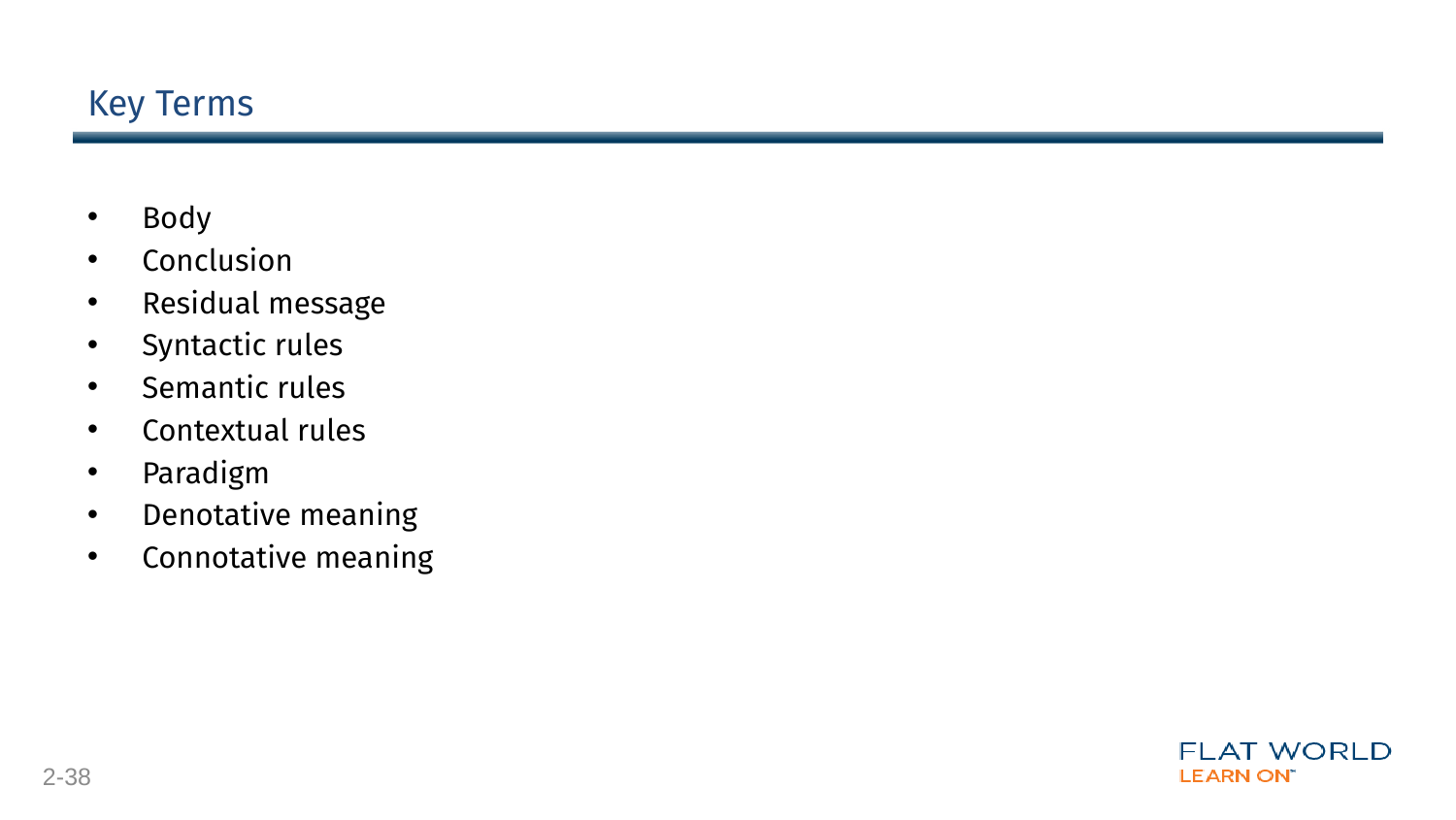

# Key Terms
Body
Conclusion
Residual message
Syntactic rules
Semantic rules
Contextual rules
Paradigm
Denotative meaning
Connotative meaning

2-38